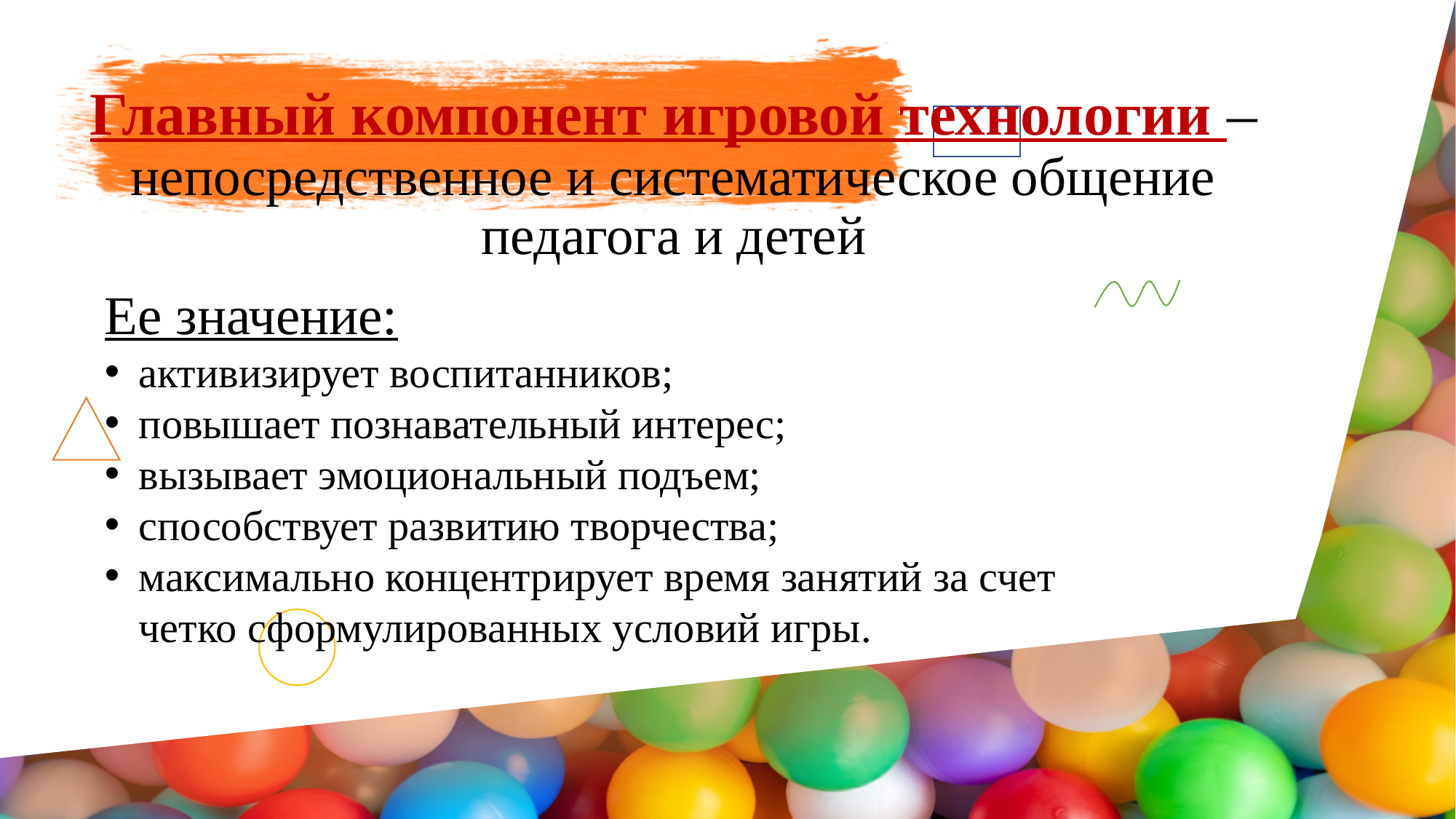

# Главный компонент игровой технологии – непосредственное и систематическое общение педагога и детей
Ее значение:
активизирует воспитанников;
повышает познавательный интерес;
вызывает эмоциональный подъем;
способствует развитию творчества;
максимально концентрирует время занятий за счет четко сформулированных условий игры.